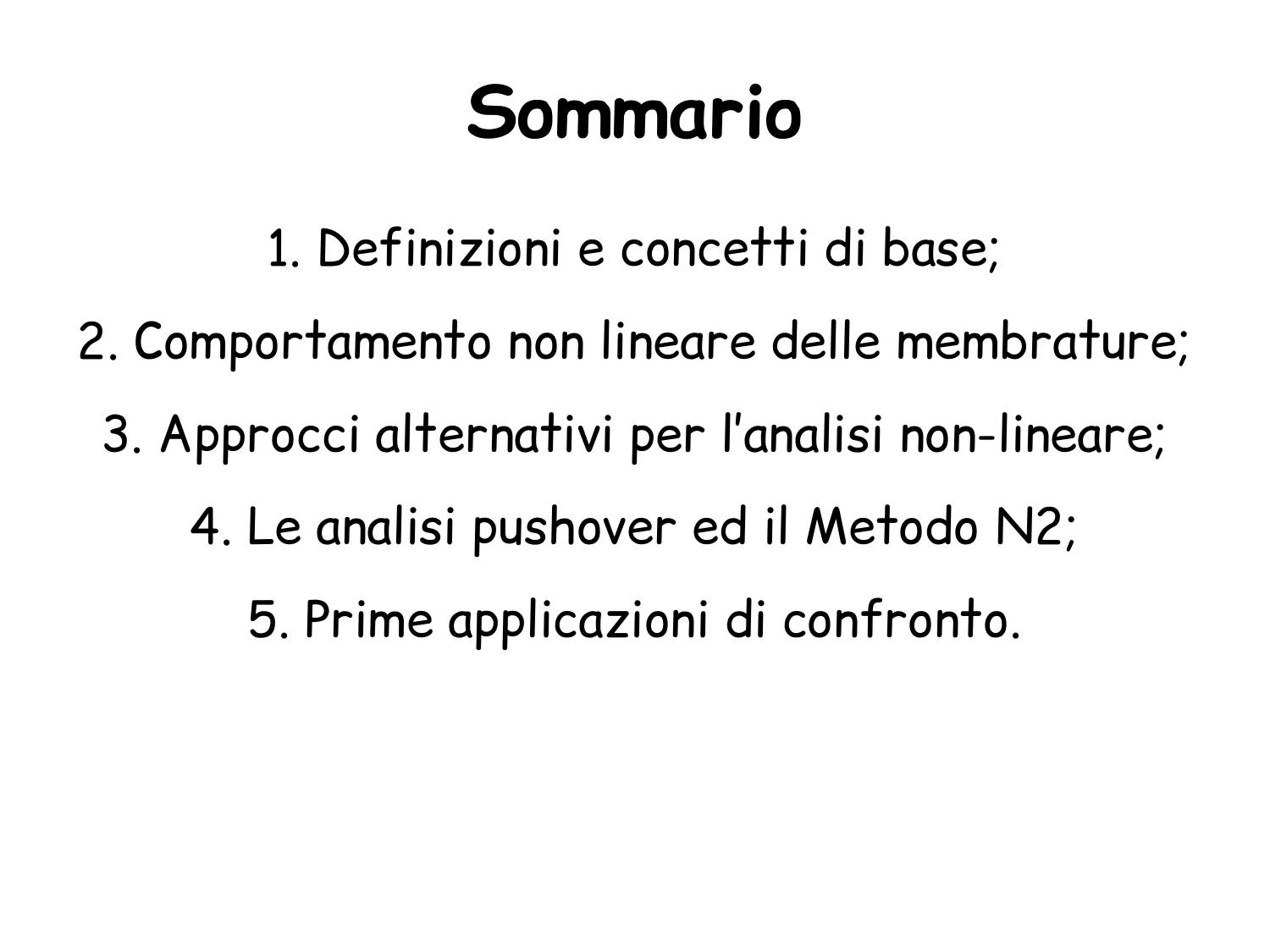

# Sommario
1. Definizioni e concetti di base;
2. Comportamento non lineare delle membrature;
3. Approcci alternativi per l’analisi non-lineare;
4. Le analisi pushover ed il Metodo N2;
5. Prime applicazioni di confronto.